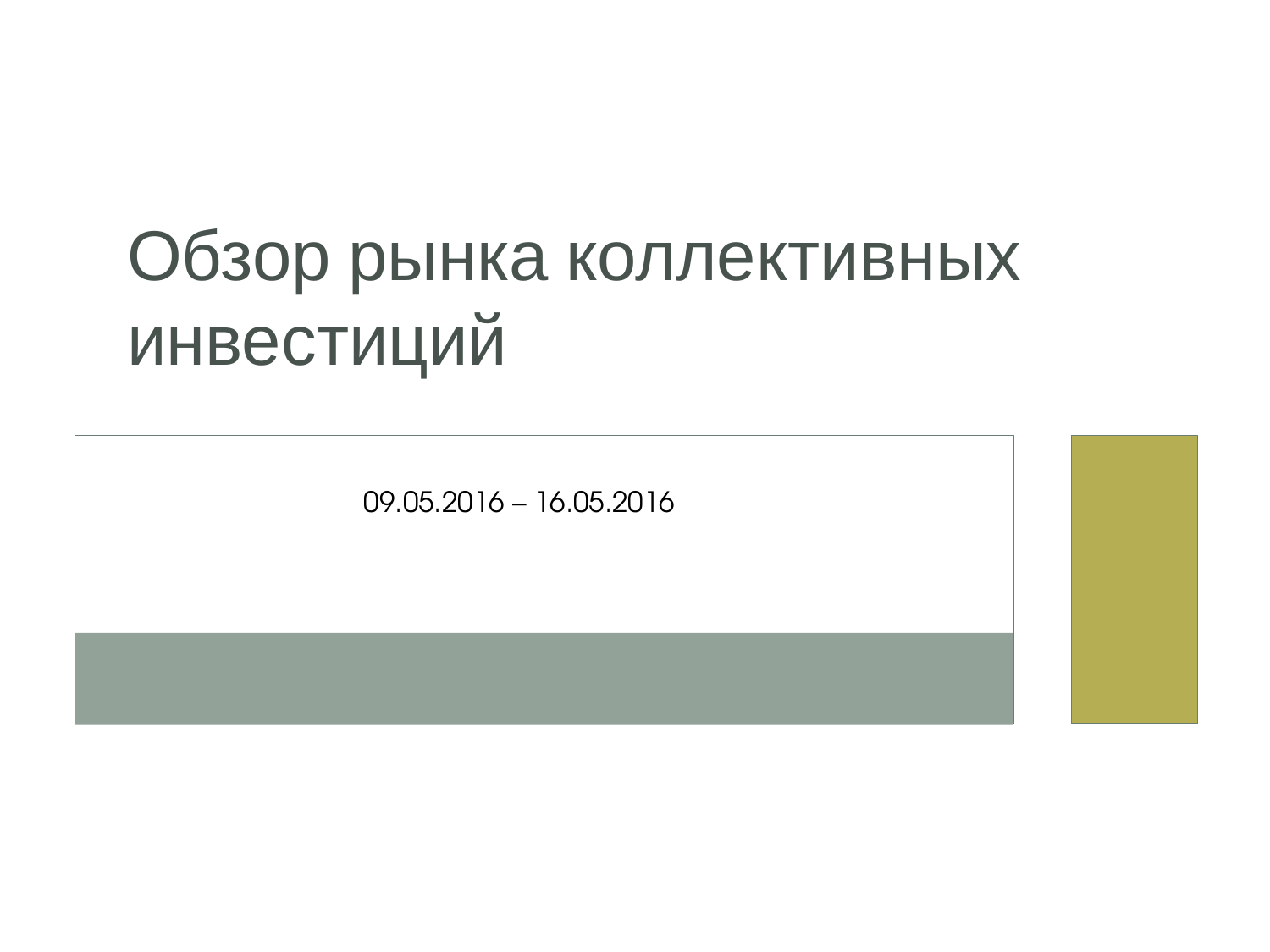

Обзор рынка коллективных инвестиций
09.05.2016 – 16.05.2016